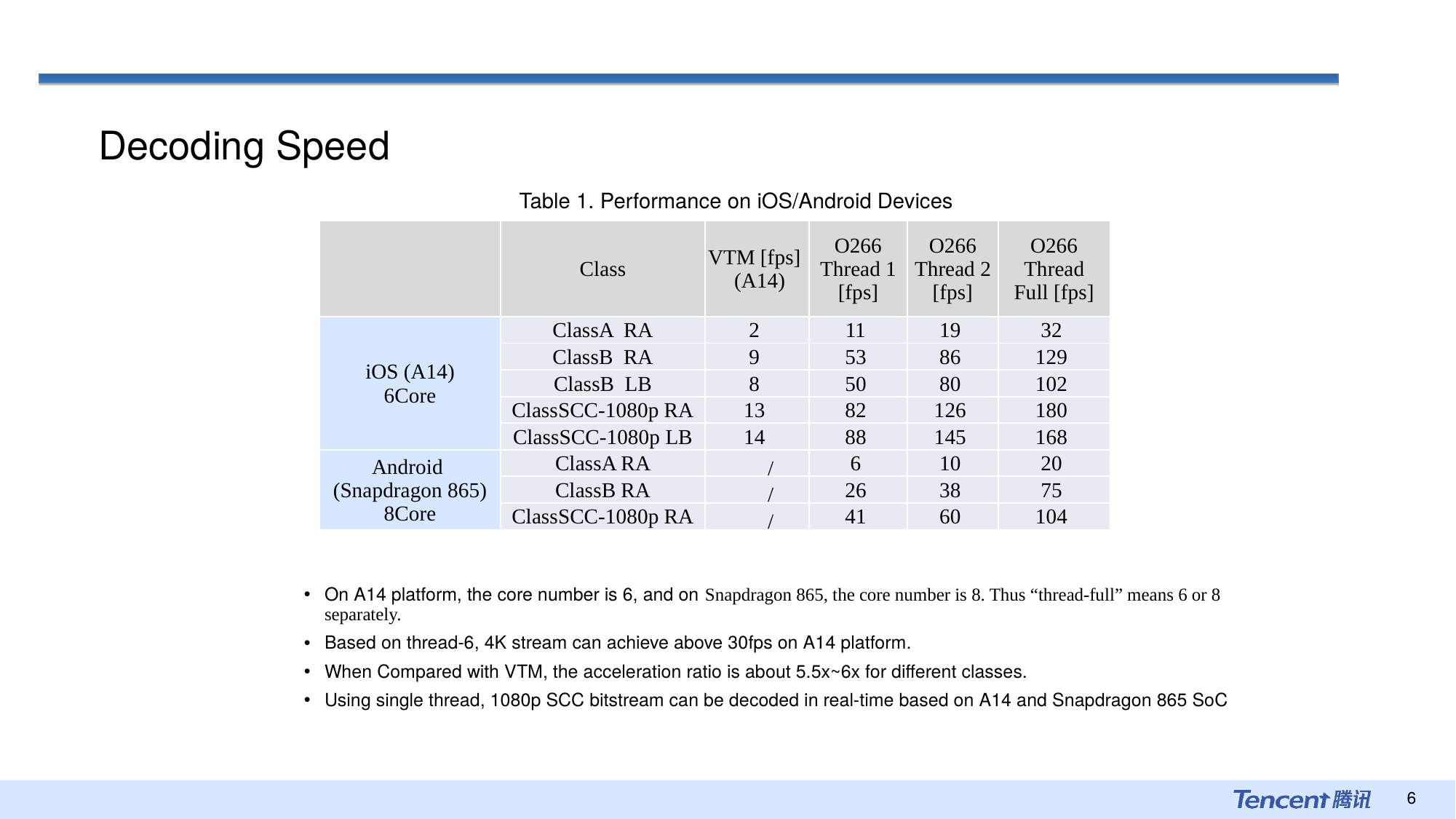

Decoding Speed

   Table 1. Performance on iOS/Android Devices
|  | Class | VTM [fps] (A14) | O266 Thread 1 [fps] | O266 Thread 2 [fps] | O266 Thread Full [fps] |
| --- | --- | --- | --- | --- | --- |
| iOS (A14) 6Core | ClassA RA | 2 | 11 | 19 | 32 |
|  | ClassB RA | 9 | 53 | 86 | 129 |
|  | ClassB LB | 8 | 50 | 80 | 102 |
|  | ClassSCC-1080p RA | 13 | 82 | 126 | 180 |
|  | ClassSCC-1080p LB | 14 | 88 | 145 | 168 |
| Android (Snapdragon 865) 8Core | ClassA RA | / | 6 | 10 | 20 |
|  | ClassB RA | / | 26 | 38 | 75 |
|  | ClassSCC-1080p RA | / | 41 | 60 | 104 |
On A14 platform, the core number is 6, and on Snapdragon 865, the core number is 8. Thus “thread-full” means 6 or 8 separately.
Based on thread-6, 4K stream can achieve above 30fps on A14 platform.
When Compared with VTM, the acceleration ratio is about 5.5x~6x for different classes.
Using single thread, 1080p SCC bitstream can be decoded in real-time based on A14 and Snapdragon 865 SoC